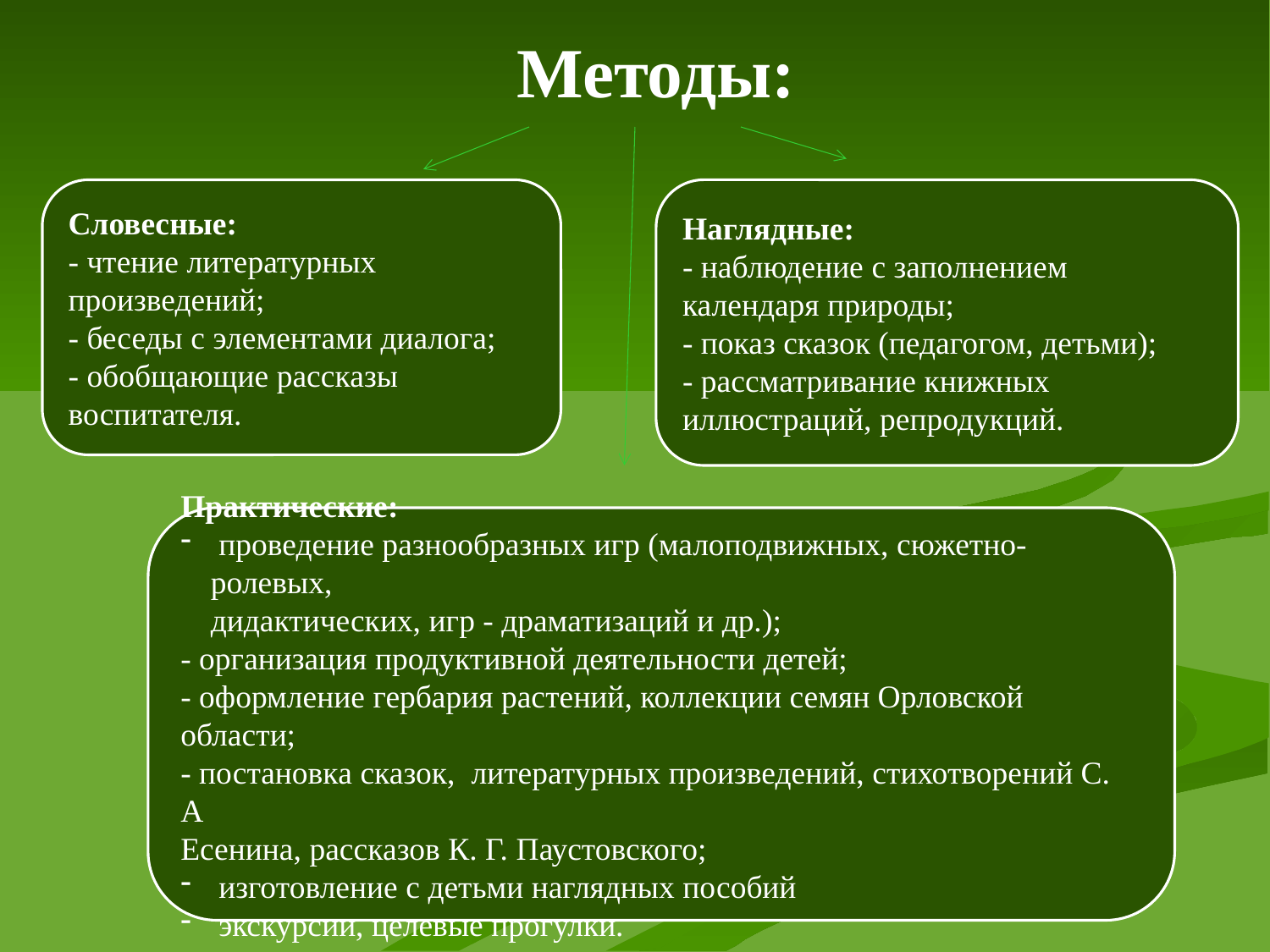

Методы:
#

Словесные:
- чтение литературных произведений;
- беседы с элементами диалога;
- обобщающие рассказы воспитателя.
Наглядные:
- наблюдение с заполнением календаря природы;
- показ сказок (педагогом, детьми);
- рассматривание книжных иллюстраций, репродукций.
Практические:
 проведение разнообразных игр (малоподвижных, сюжетно-ролевых,
дидактических, игр - драматизаций и др.);
- организация продуктивной деятельности детей;
- оформление гербария растений, коллекции семян Орловской области;
- постановка сказок,  литературных произведений, стихотворений С. А
Есенина, рассказов К. Г. Паустовского;
 изготовление с детьми наглядных пособий
 экскурсии, целевые прогулки.